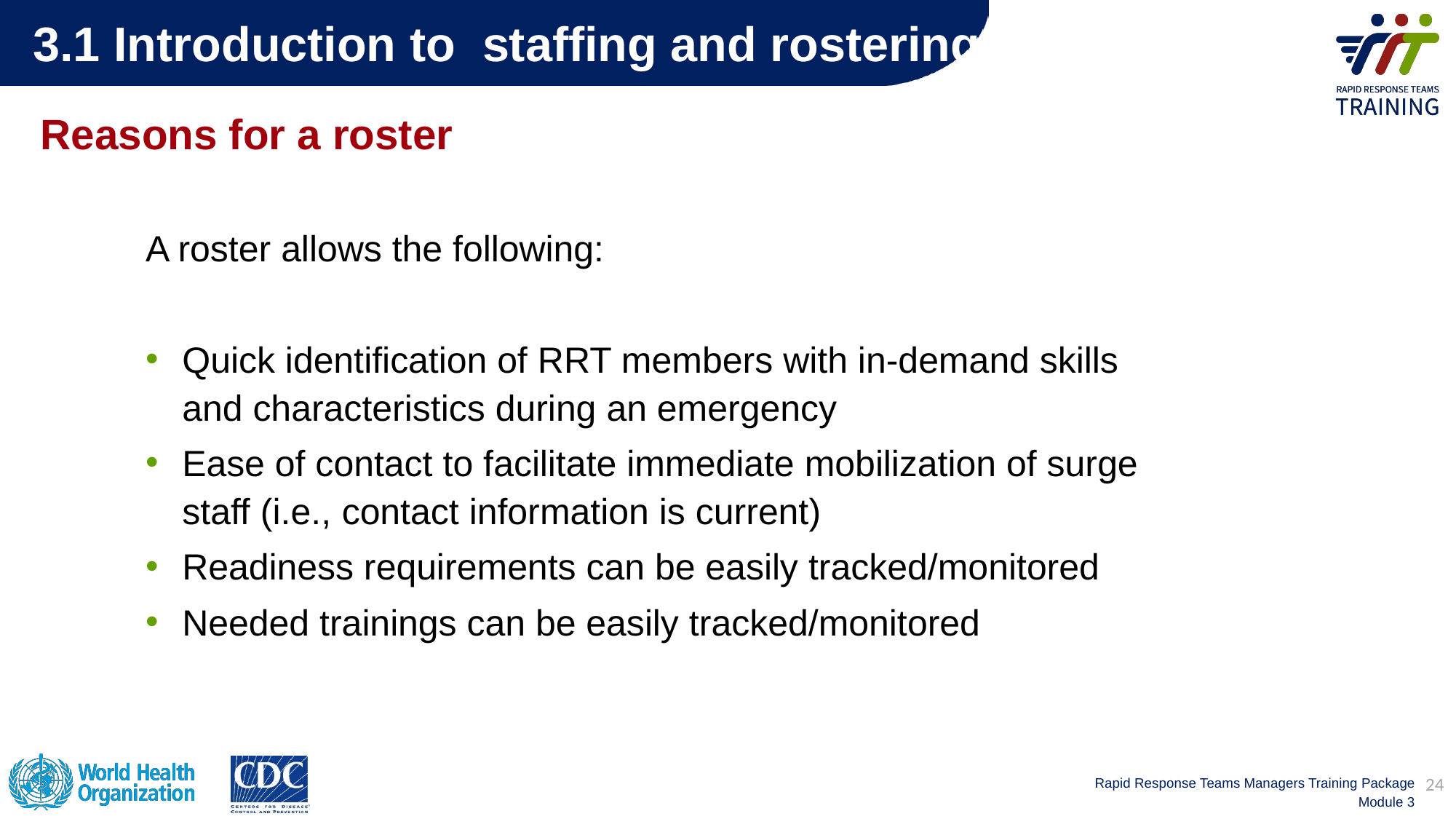

3.1 Introduction to  staffing and rostering
# Reasons for a roster
A roster allows the following:

Quick identification of RRT members with in-demand skills and characteristics during an emergency
Ease of contact to facilitate immediate mobilization of surge staff (i.e., contact information is current)
Readiness requirements can be easily tracked/monitored
Needed trainings can be easily tracked/monitored
24